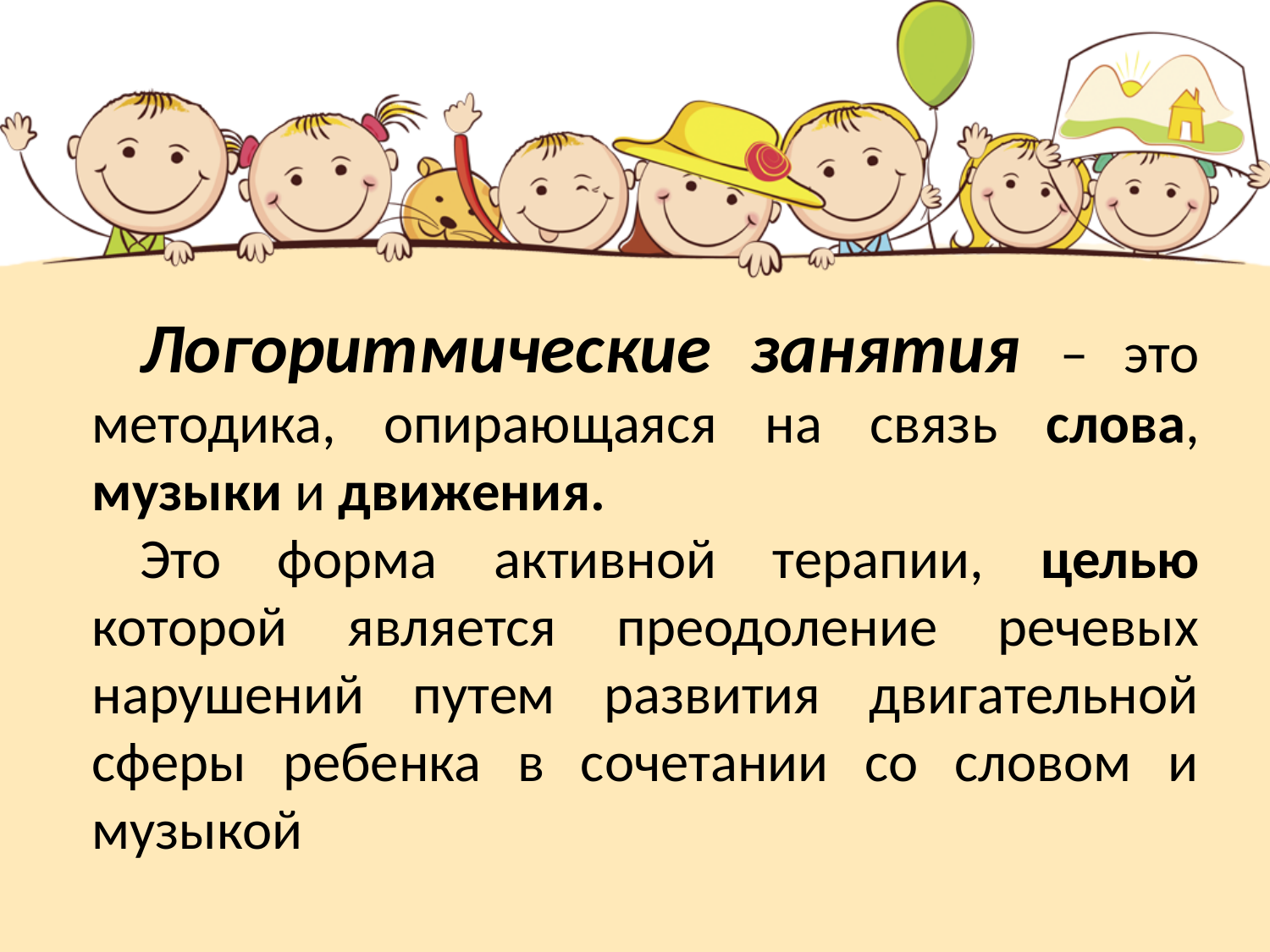

Логоритмические занятия – это методика, опирающаяся на связь слова, музыки и движения.
Это форма активной терапии, целью которой является преодоление речевых нарушений путем развития двигательной сферы ребенка в сочетании со словом и музыкой